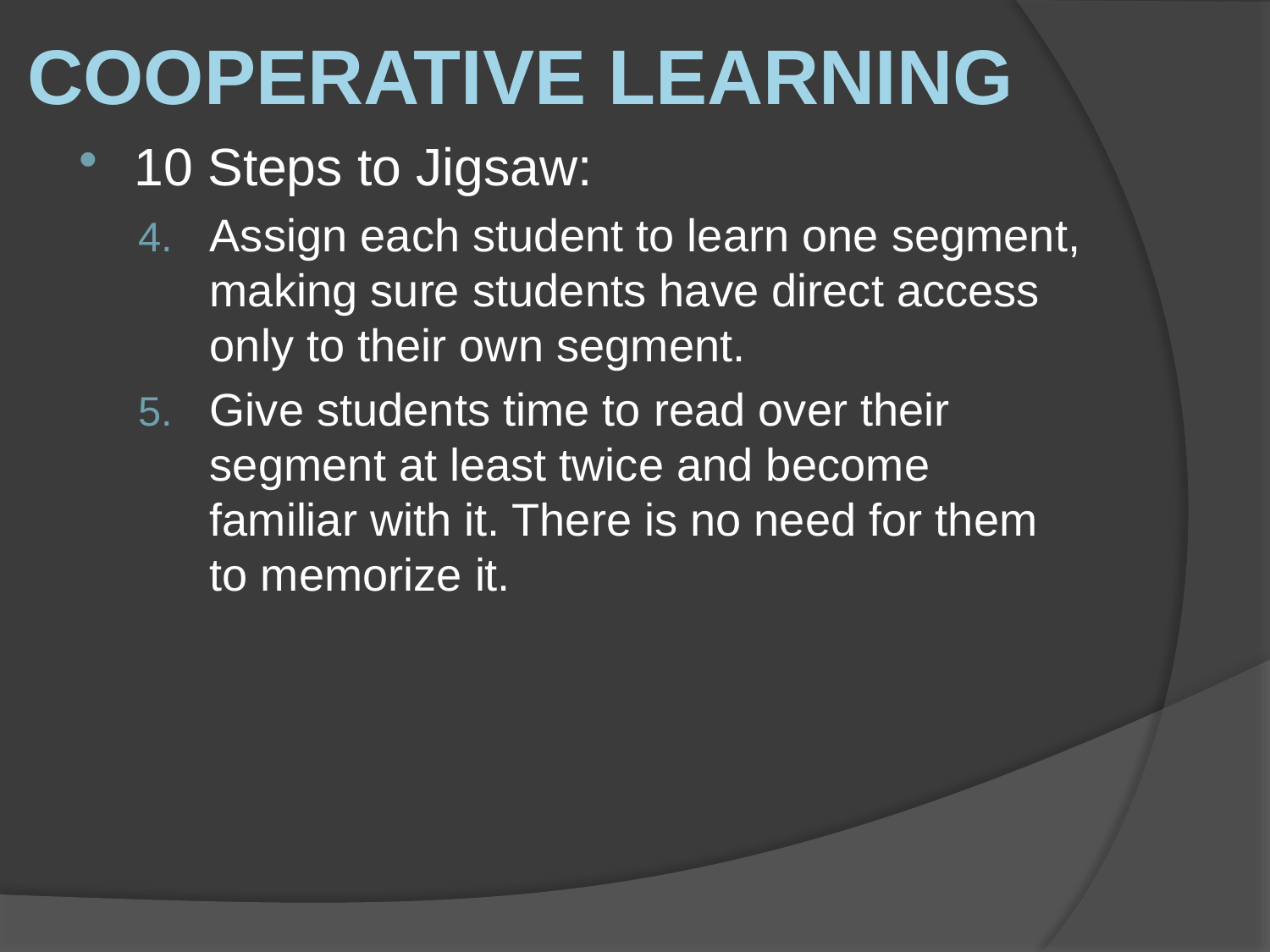

# Cooperative Learning
10 Steps to Jigsaw:
Assign each student to learn one segment, making sure students have direct access only to their own segment.
Give students time to read over their segment at least twice and become familiar with it. There is no need for them to memorize it.